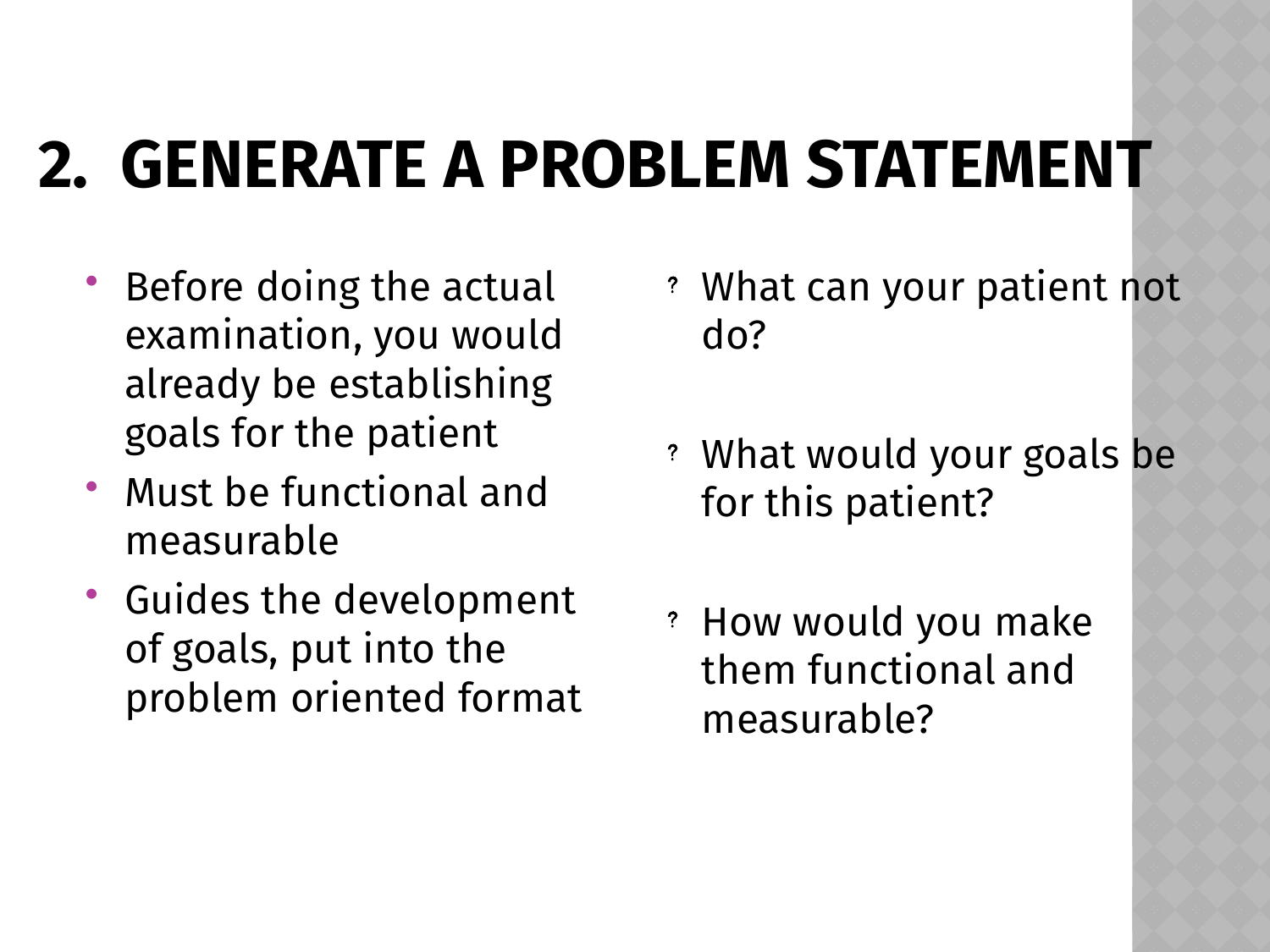

# 2.  Generate a Problem Statement
Before doing the actual examination, you would already be establishing goals for the patient
Must be functional and measurable
Guides the development of goals, put into the problem oriented format

What can your patient not do?

What would your goals be for this patient?

How would you make them functional and measurable?